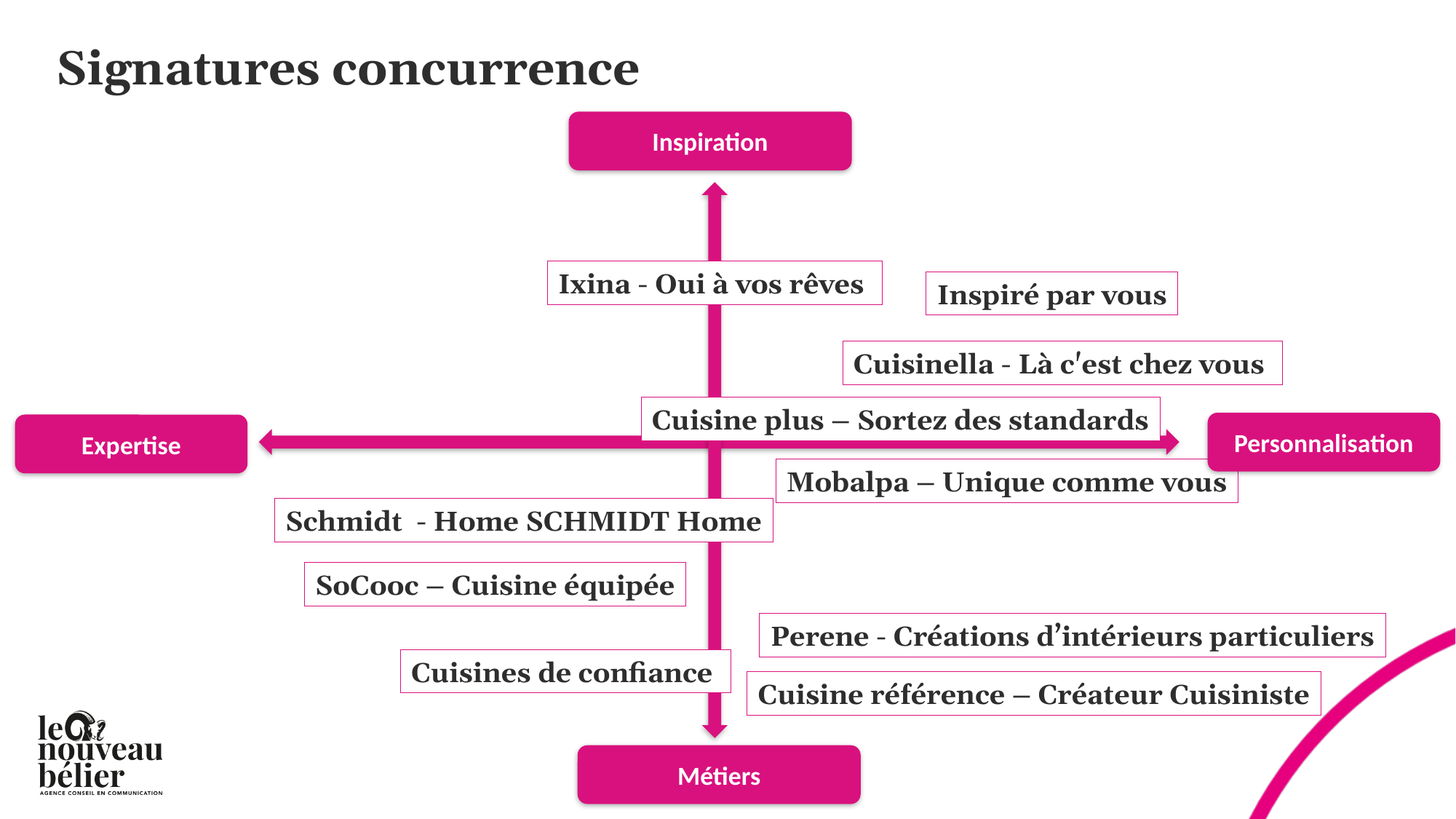

# Signatures concurrence
Inspiration
Ixina - Oui à vos rêves
Inspiré par vous
Cuisinella - Là c'est chez vous
Cuisine plus – Sortez des standards
Personnalisation
Expertise

Mobalpa – Unique comme vous
Schmidt  - Home SCHMIDT Home
SoCooc – Cuisine équipée
Perene - Créations d’intérieurs particuliers
Cuisines de confiance
Cuisine référence – Créateur Cuisiniste
Métiers